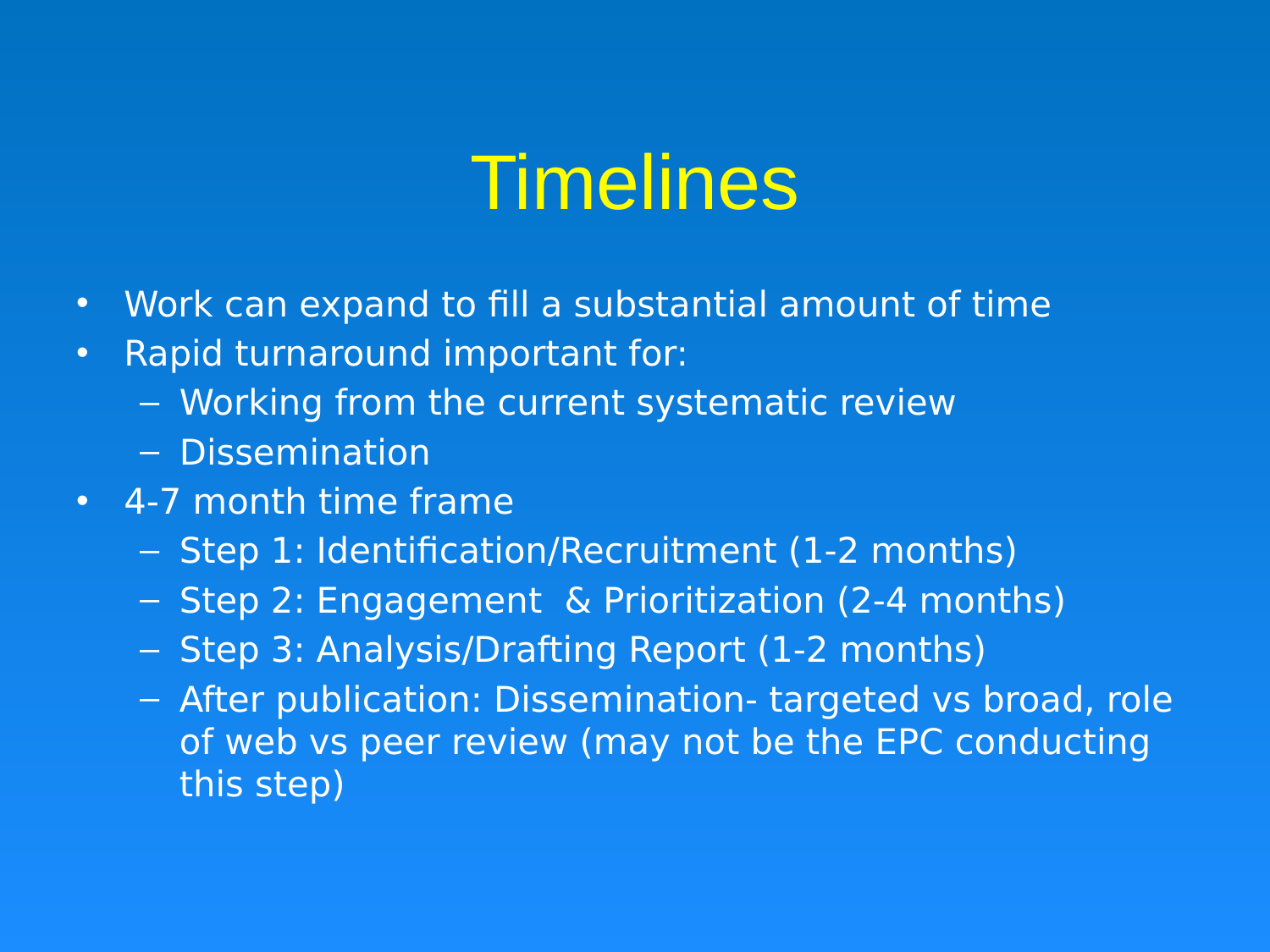

# Timelines
Work can expand to fill a substantial amount of time
Rapid turnaround important for:
Working from the current systematic review
Dissemination
4-7 month time frame
Step 1: Identification/Recruitment (1-2 months)
Step 2: Engagement  & Prioritization (2-4 months)
Step 3: Analysis/Drafting Report (1-2 months)
After publication: Dissemination- targeted vs broad, role of web vs peer review (may not be the EPC conducting this step)